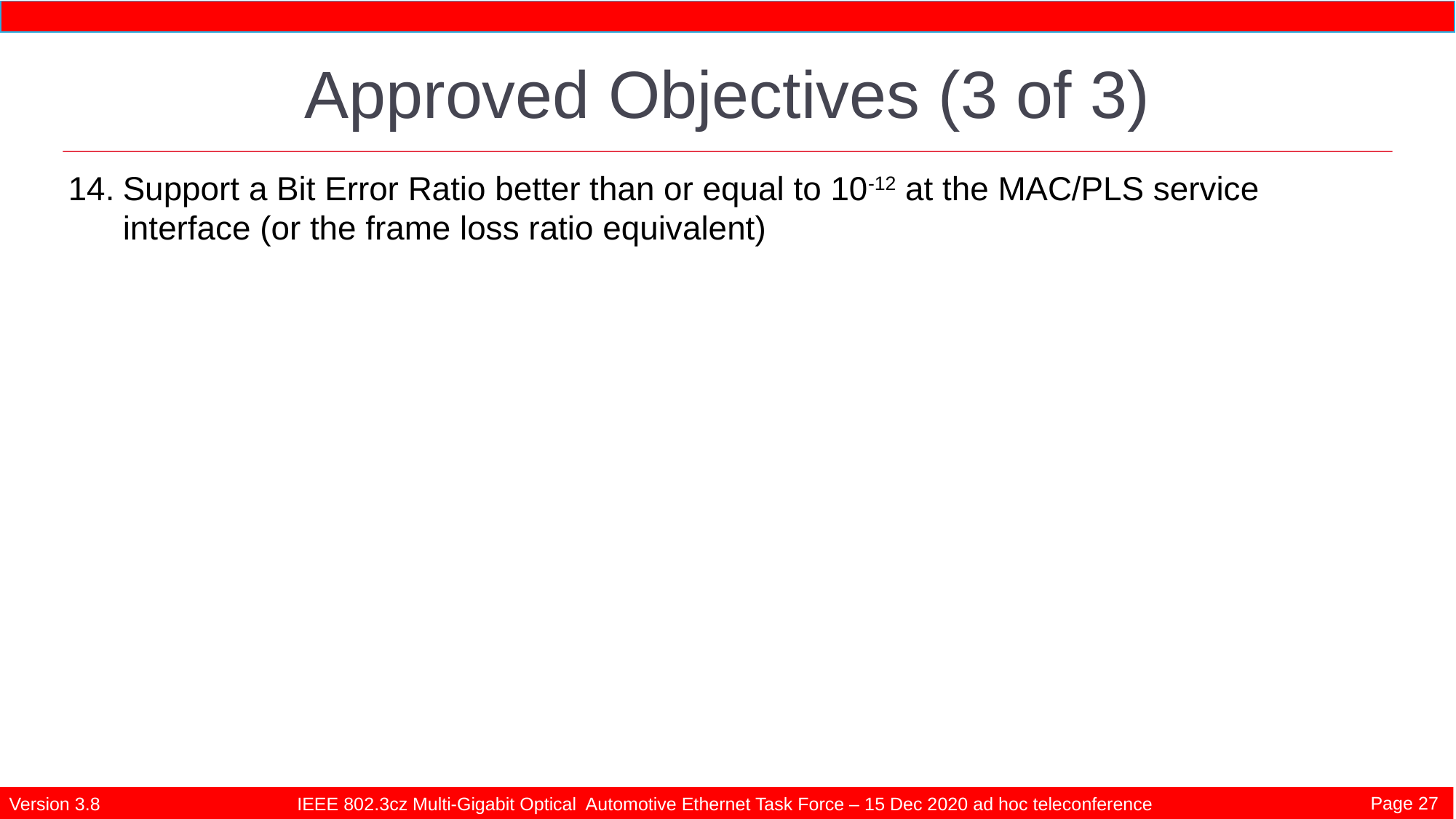

# Approved Objectives (3 of 3)
Support a Bit Error Ratio better than or equal to 10-12 at the MAC/PLS service interface (or the frame loss ratio equivalent)